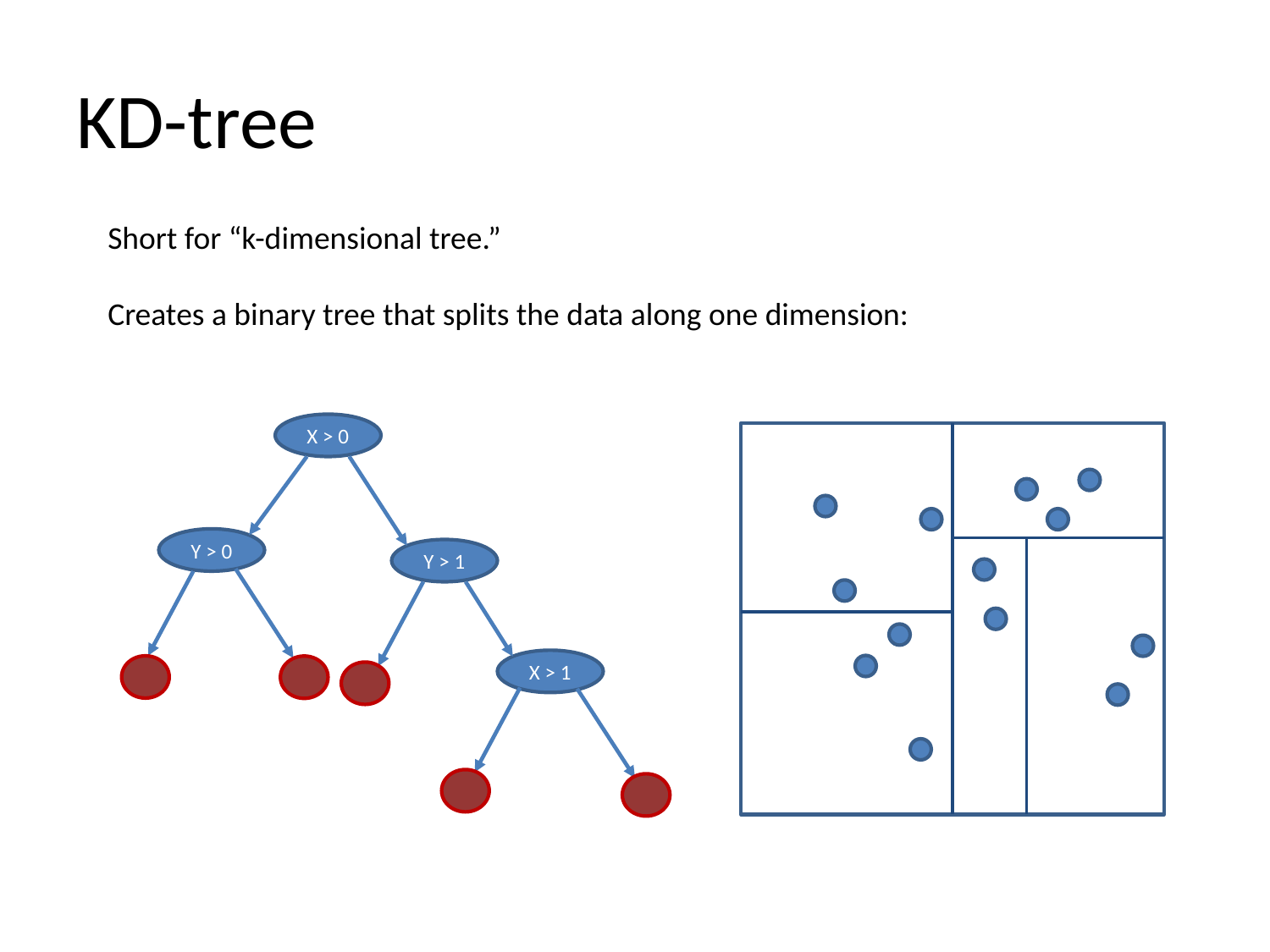

# KD-tree
Short for “k-dimensional tree.”

Creates a binary tree that splits the data along one dimension:
X > 0

Y > 0
Y > 1

X > 1